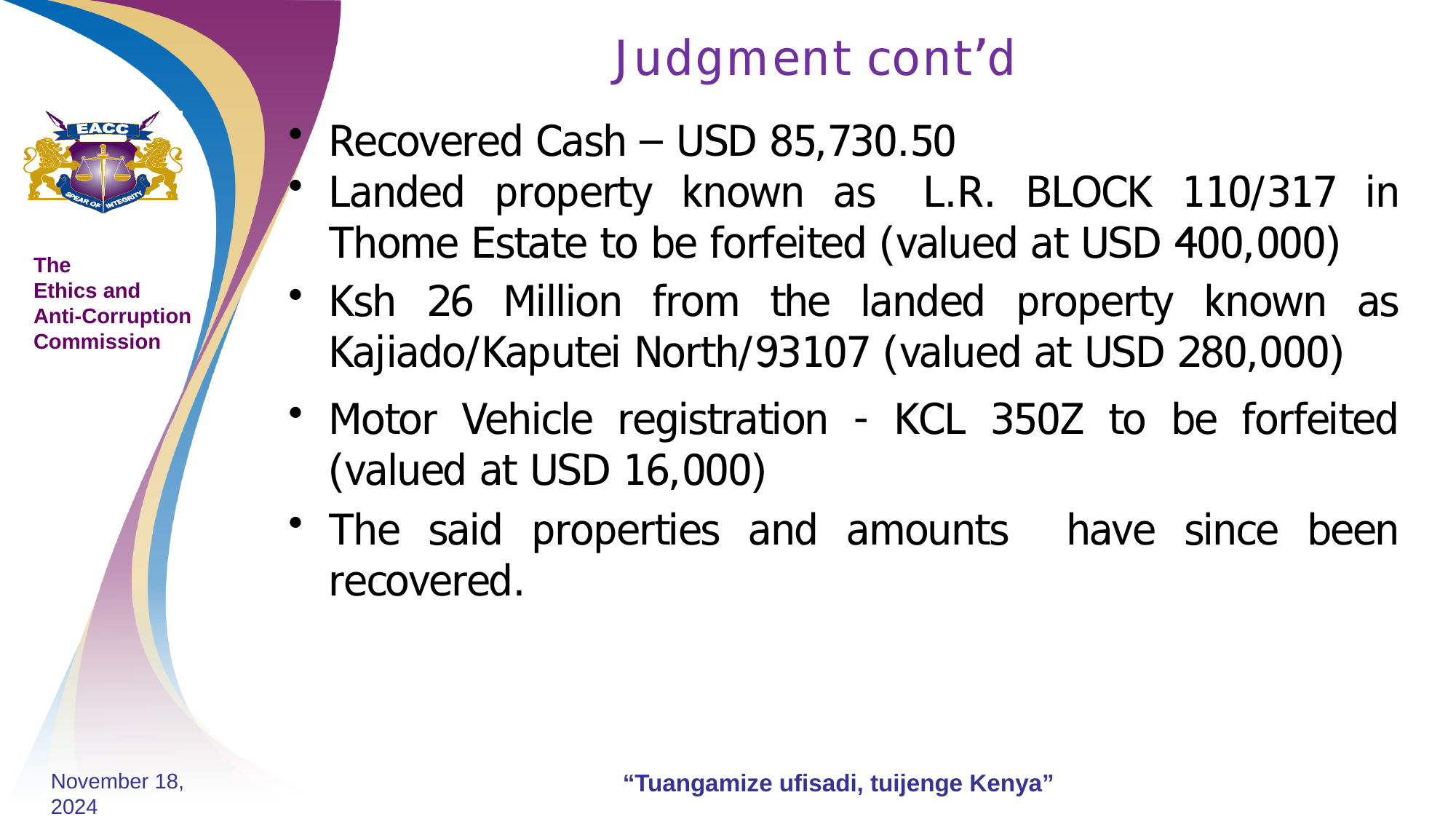

# Judgment cont’d

Recovered Cash – USD 85,730.50
Landed property known as	L.R. BLOCK 110/317 in Thome Estate to be forfeited (valued at USD 400,000)
Ksh 26 Million from the landed property known as Kajiado/Kaputei North/93107 (valued at USD 280,000)
Motor Vehicle registration - KCL 350Z to be forfeited (valued at USD 16,000)
The said properties and amounts  have since been recovered.
November 18, 2024
“Tuangamize ufisadi, tuijenge Kenya”